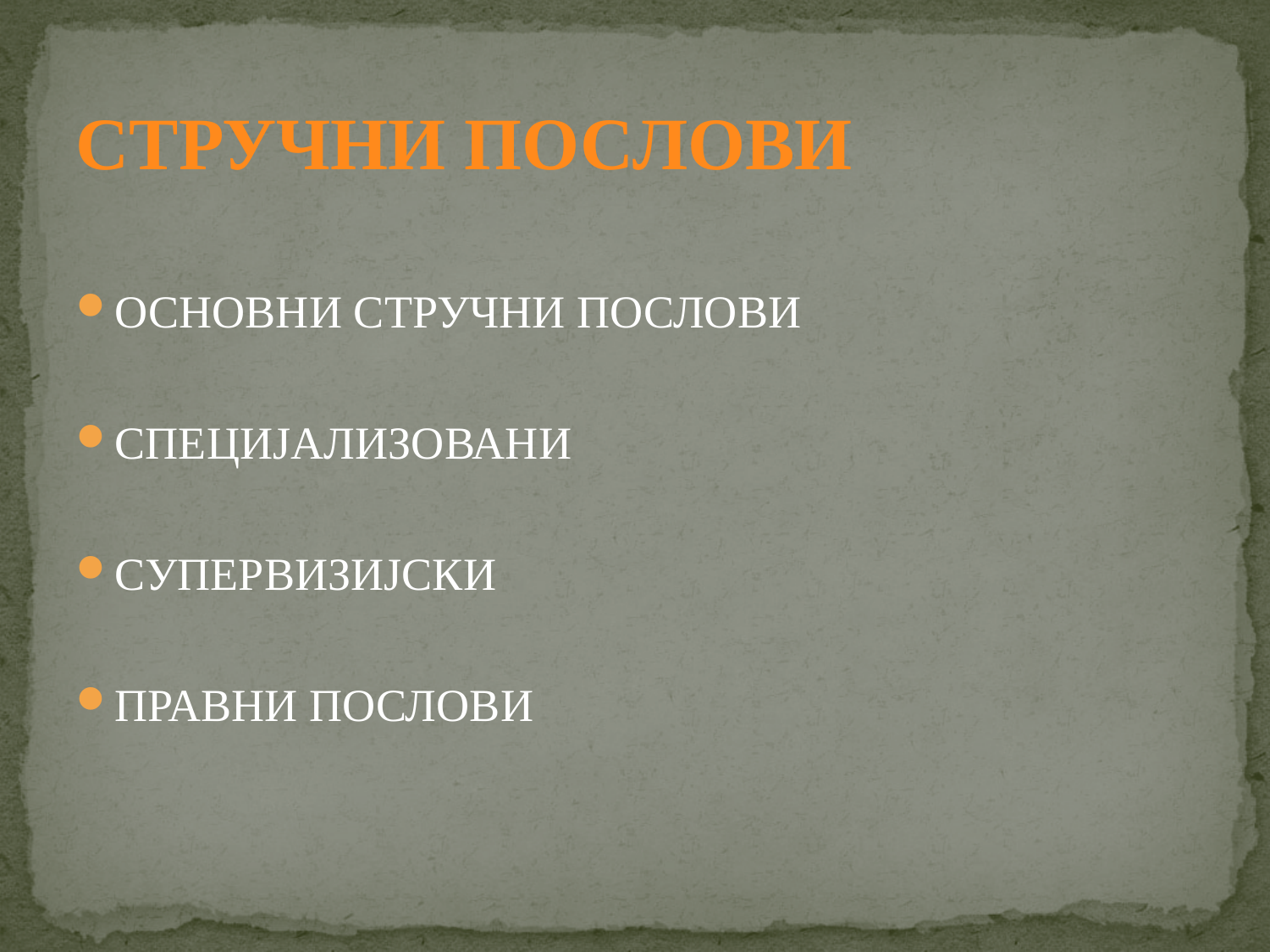

# СТРУЧНИ ПОСЛОВИ
ОСНОВНИ СТРУЧНИ ПОСЛОВИ

СПЕЦИЈАЛИЗОВАНИ

СУПЕРВИЗИЈСКИ

ПРАВНИ ПОСЛОВИ